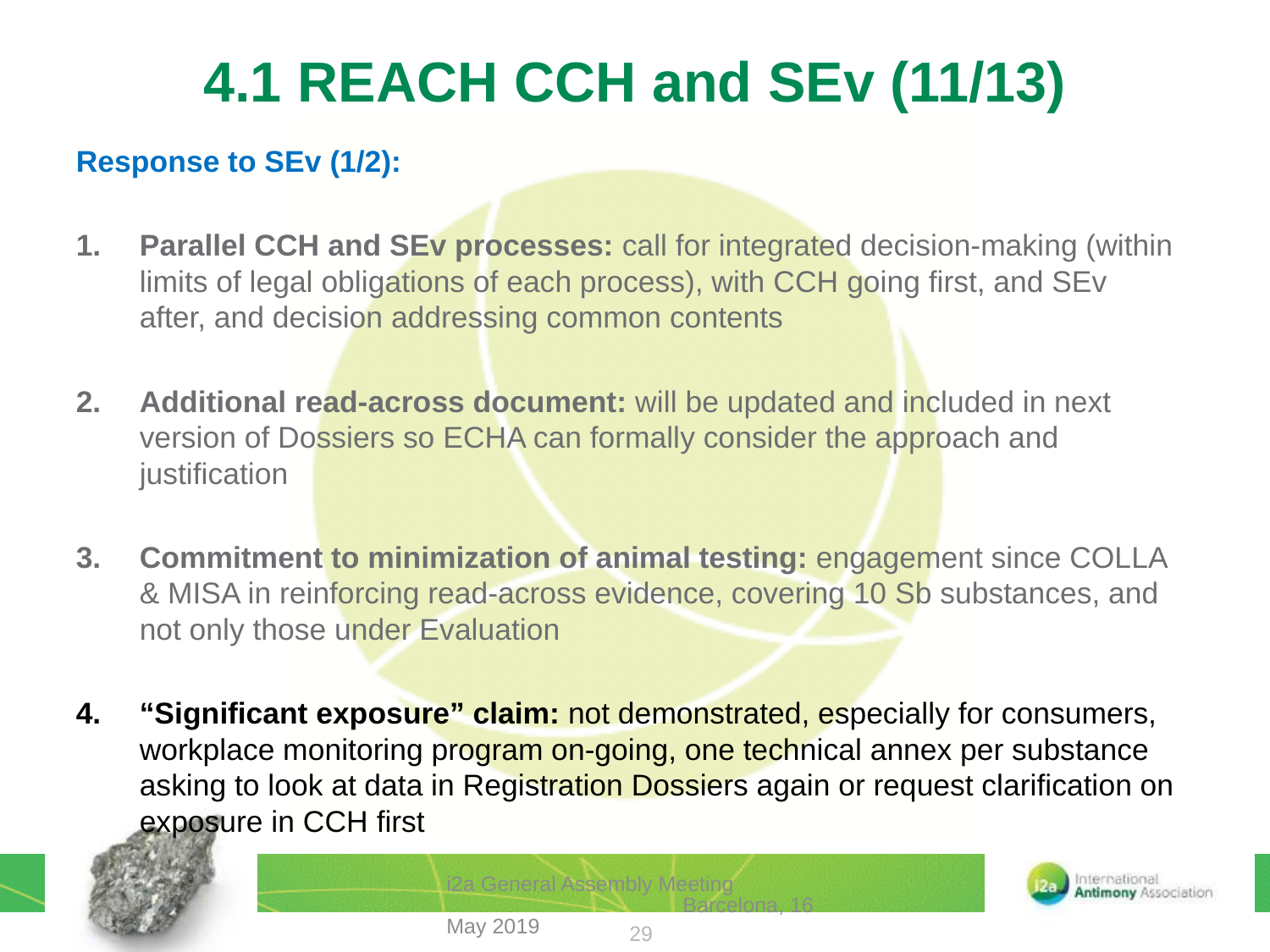

# 4.1 REACH CCH and SEv (11/13)
Response to SEv (1/2):

Parallel CCH and SEv processes: call for integrated decision-making (within limits of legal obligations of each process), with CCH going first, and SEv after, and decision addressing common contents

Additional read-across document: will be updated and included in next version of Dossiers so ECHA can formally consider the approach and justification

Commitment to minimization of animal testing: engagement since COLLA & MISA in reinforcing read-across evidence, covering 10 Sb substances, and not only those under Evaluation

“Significant exposure” claim: not demonstrated, especially for consumers, workplace monitoring program on-going, one technical annex per substance asking to look at data in Registration Dossiers again or request clarification on exposure in CCH first
i2a General Assembly Meeting                                                       Barcelona, 16 May 2019
29